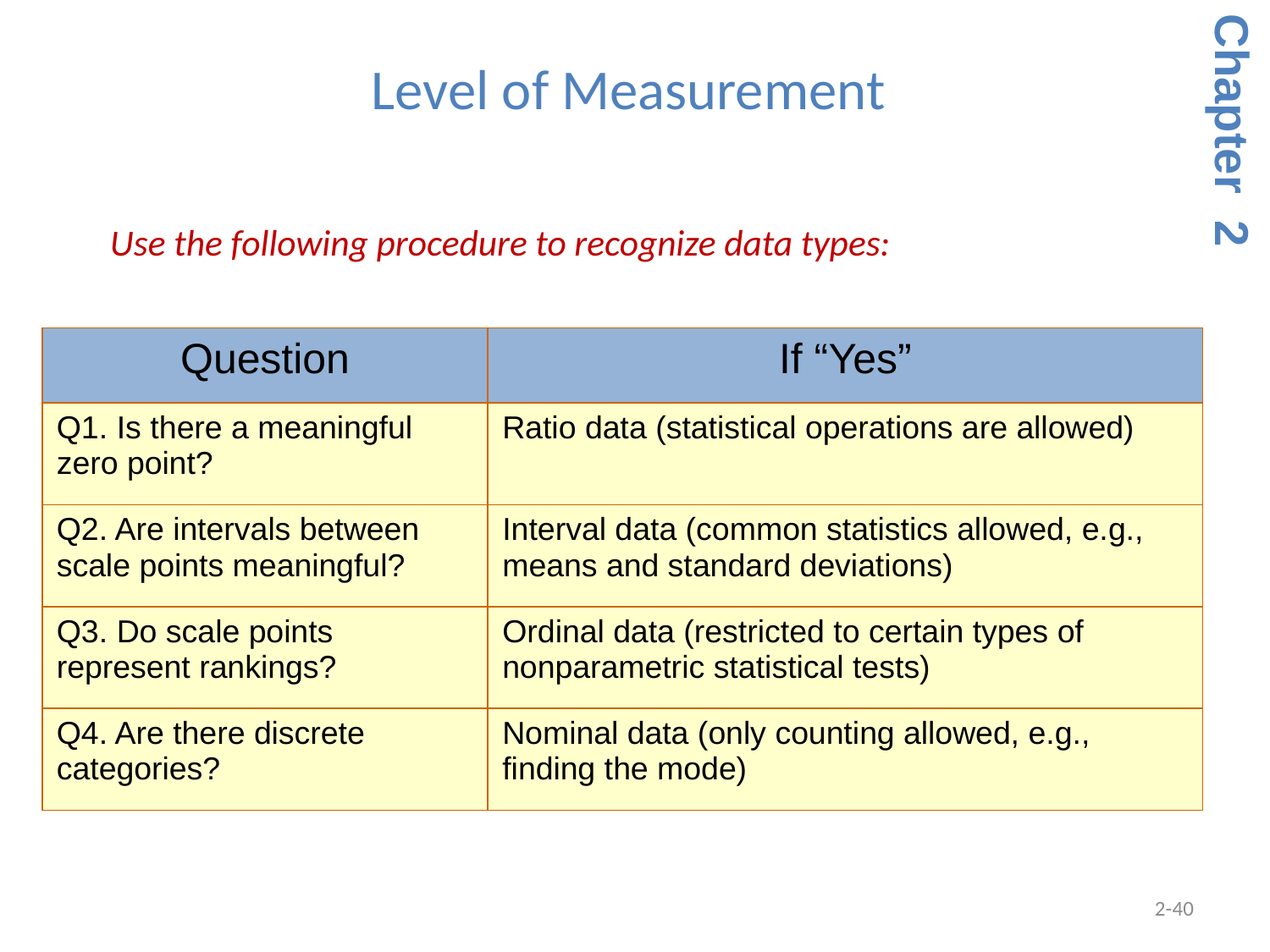

Level of Measurement
Chapter  2
 Use the following procedure to recognize data types:
| Question | If “Yes” |
| --- | --- |
| Q1. Is there a meaningful zero point? | Ratio data (statistical operations are allowed) |
| Q2. Are intervals between scale points meaningful? | Interval data (common statistics allowed, e.g., means and standard deviations) |
| Q3. Do scale points represent rankings? | Ordinal data (restricted to certain types of nonparametric statistical tests) |
| Q4. Are there discrete categories? | Nominal data (only counting allowed, e.g., finding the mode) |
2-40